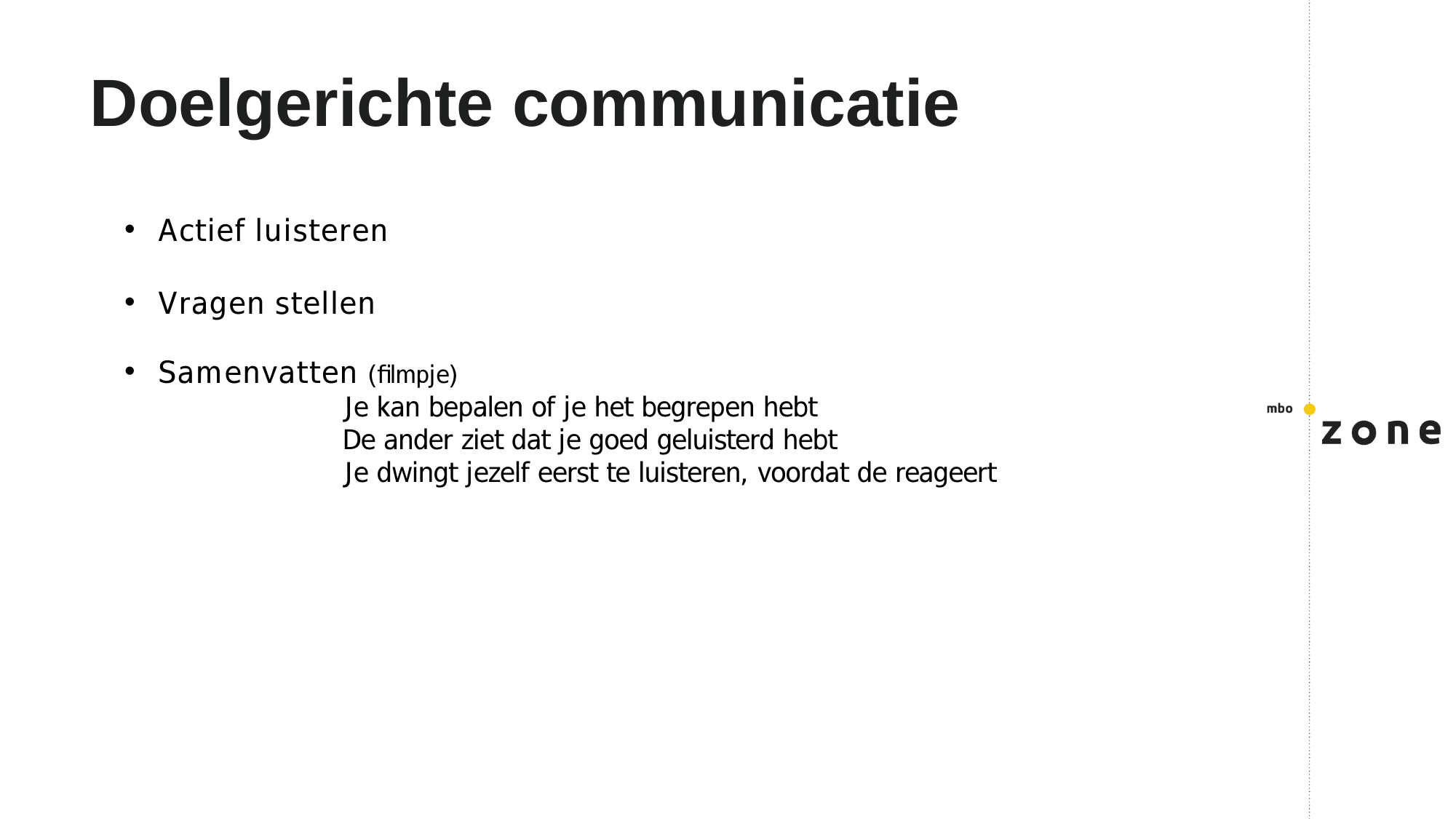

# Doelgerichte communicatie

Actief luisteren

Vragen stellen

Samenvatten (filmpje)
Je kan bepalen of je het begrepen hebt
De ander ziet dat je goed geluisterd hebt
Je dwingt jezelf eerst te luisteren, voordat de reageert